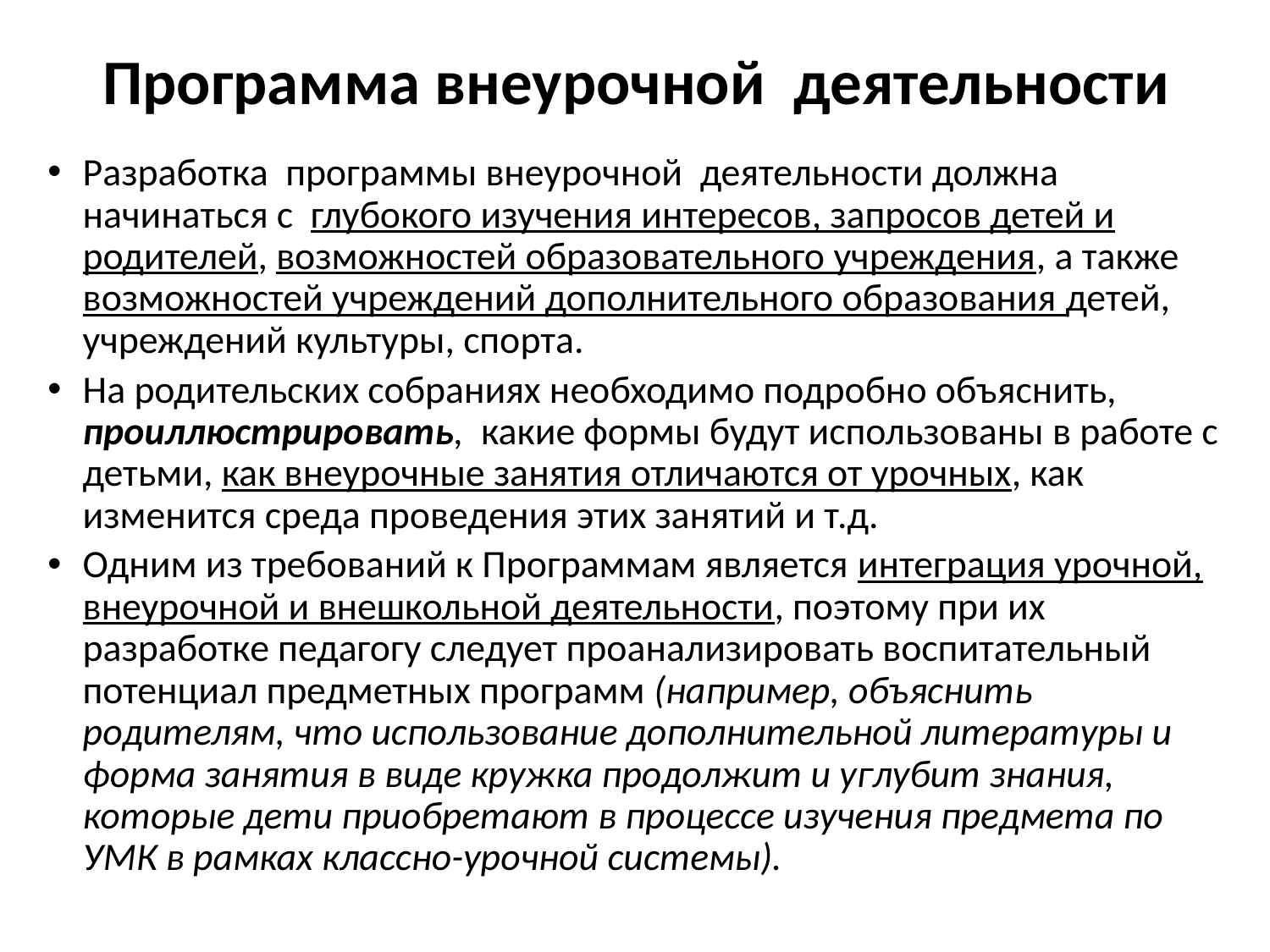

# Программа внеурочной  деятельности
Разработка  программы внеурочной  деятельности должна начинаться с  глубокого изучения интересов, запросов детей и родителей, возможностей образовательного учреждения, а также возможностей учреждений дополнительного образования детей, учреждений культуры, спорта.
На родительских собраниях необходимо подробно объяснить, проиллюстрировать,  какие формы будут использованы в работе с детьми, как внеурочные занятия отличаются от урочных, как изменится среда проведения этих занятий и т.д.
Одним из требований к Программам является интеграция урочной, внеурочной и внешкольной деятельности, поэтому при их разработке педагогу следует проанализировать воспитательный потенциал предметных программ (например, объяснить родителям, что использование дополнительной литературы и форма занятия в виде кружка продолжит и углубит знания, которые дети приобретают в процессе изучения предмета по УМК в рамках классно-урочной системы).